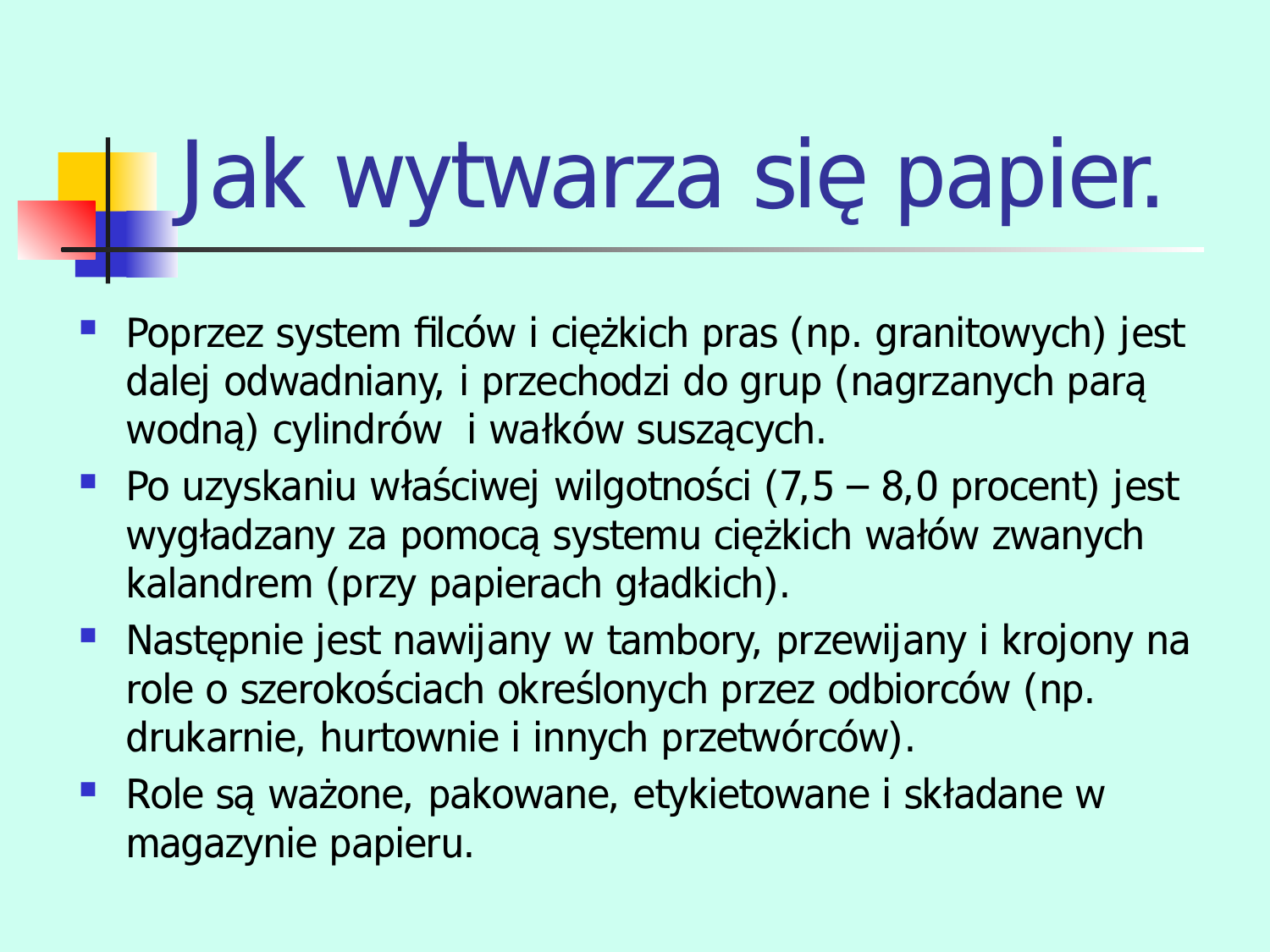

# Jak wytwarza się papier.
Poprzez system filców i ciężkich pras (np. granitowych) jest dalej odwadniany, i przechodzi do grup (nagrzanych parą wodną) cylindrów  i wałków suszących.
Po uzyskaniu właściwej wilgotności (7,5 – 8,0 procent) jest wygładzany za pomocą systemu ciężkich wałów zwanych kalandrem (przy papierach gładkich).
Następnie jest nawijany w tambory, przewijany i krojony na role o szerokościach określonych przez odbiorców (np. drukarnie, hurtownie i innych przetwórców).
Role są ważone, pakowane, etykietowane i składane w magazynie papieru.